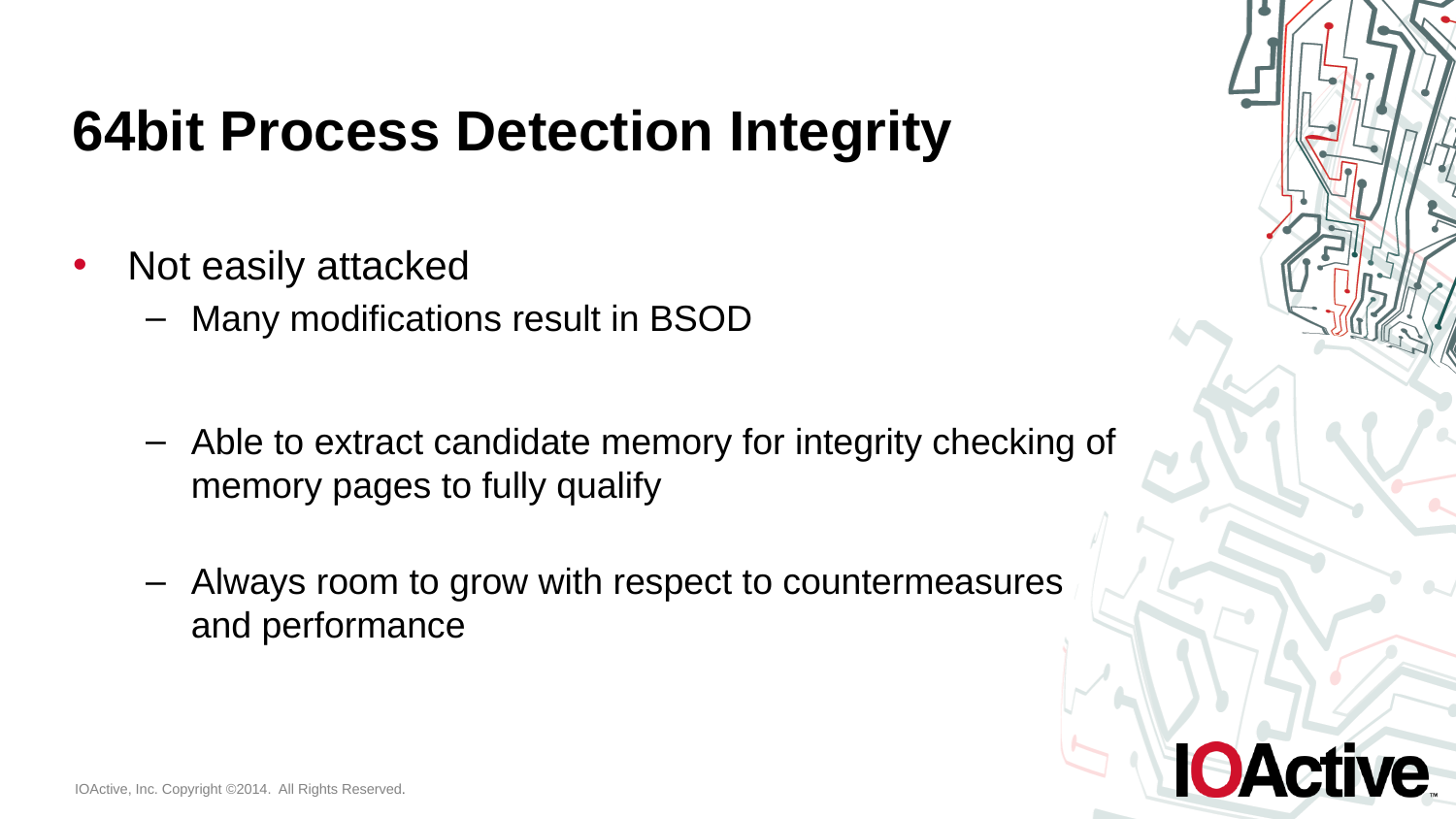

# 64bit Process Detection Integrity
Not easily attacked
Many modifications result in BSOD

Able to extract candidate memory for integrity checking of memory pages to fully qualify

Always room to grow with respect to countermeasures and performance